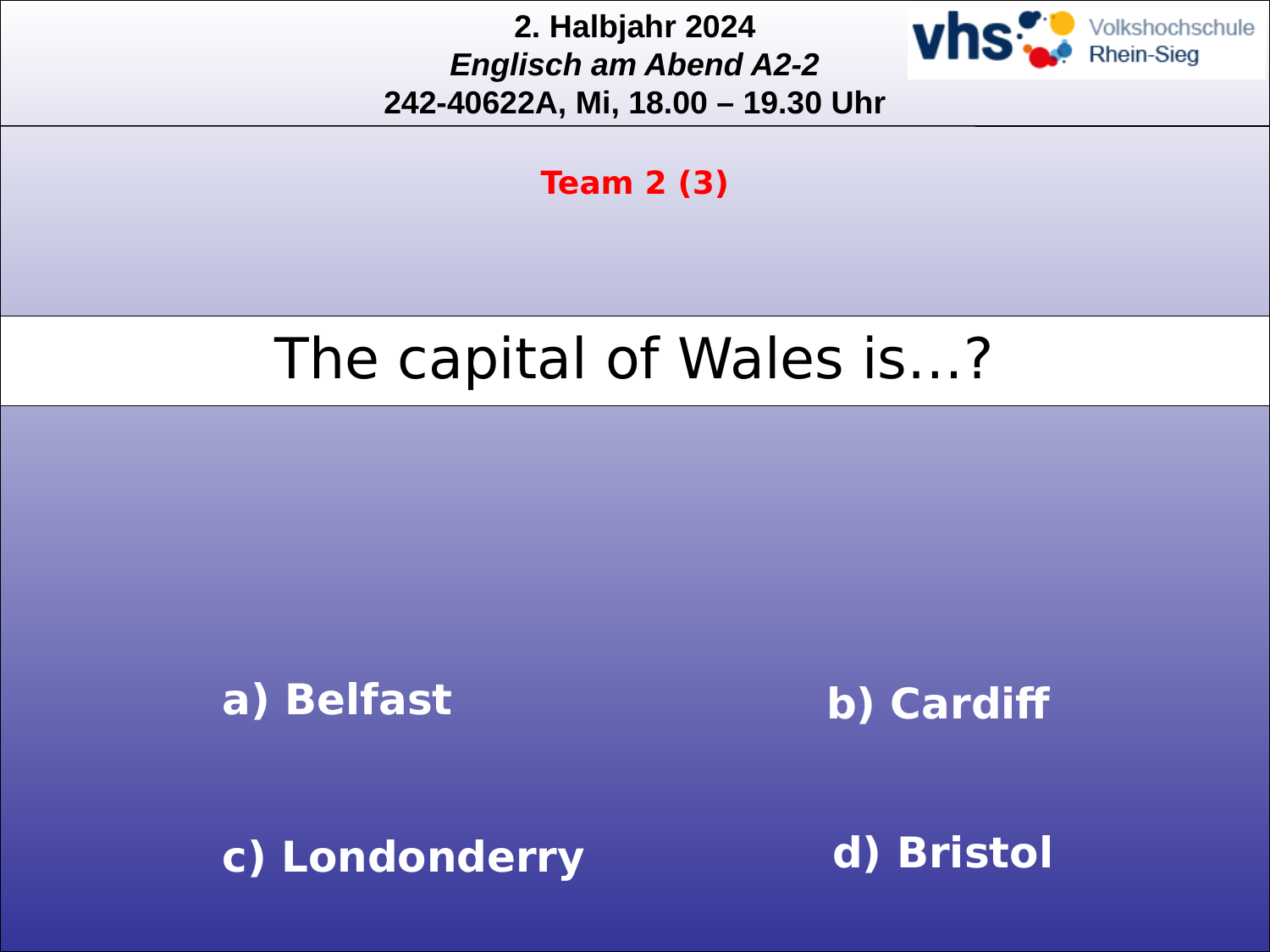

Team 2 (3)
# The capital of Wales is…?
a) Belfast
b) Cardiff
d) Bristol
c) Londonderry